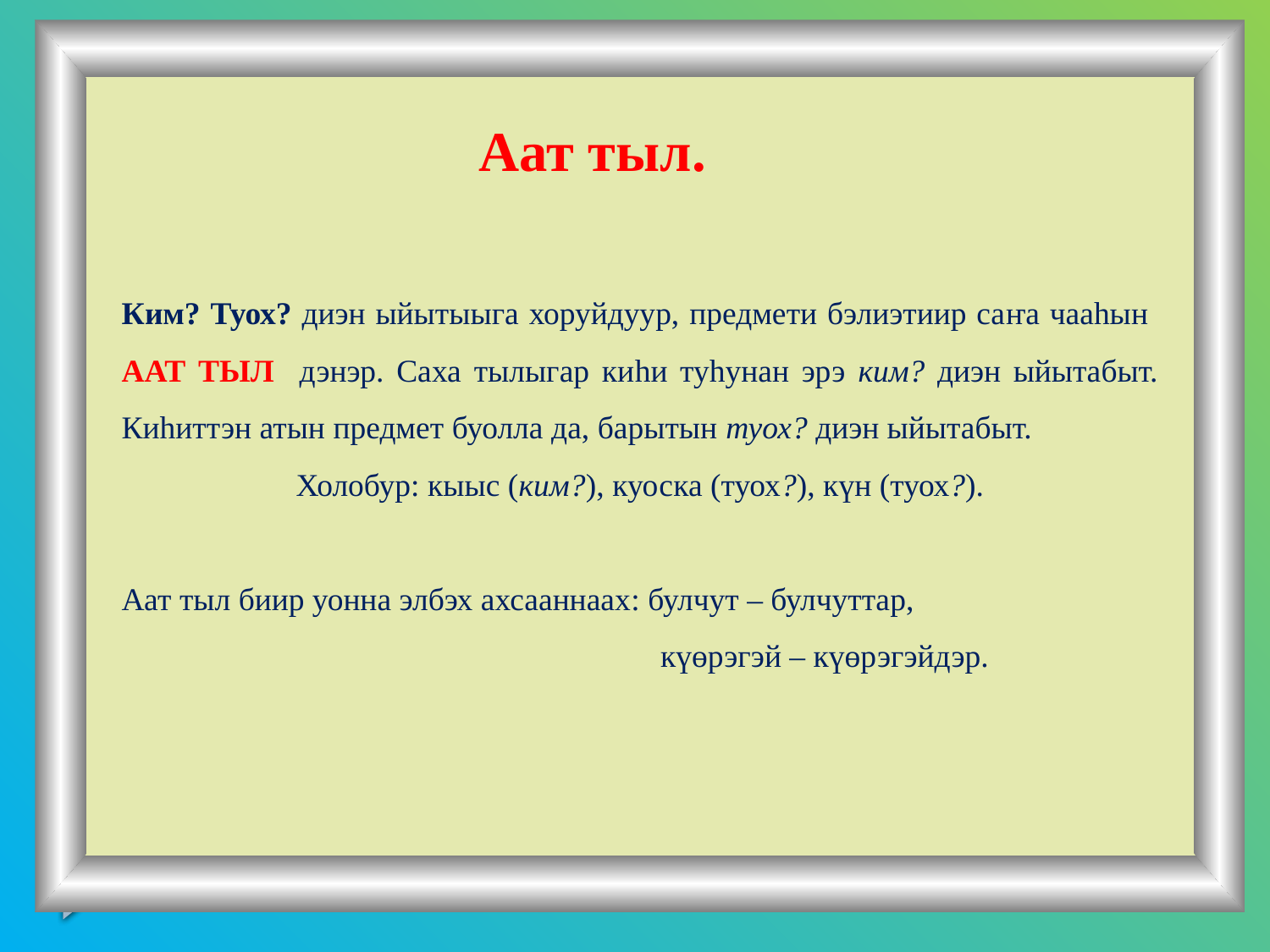

Аат тыл.
Ким? Туох? диэн ыйытыыга хоруйдуур, предмети бэлиэтиир саҥа чааһын  ААТ ТЫЛ  дэнэр. Саха тылыгар киһи туһунан эрэ ким? диэн ыйытабыт. Киһиттэн атын предмет буолла да, барытын туох? диэн ыйытабыт.
Холобур: кыыс (ким?), куоска (туох?), күн (туох?).

Аат тыл биир уонна элбэх ахсааннаах: булчут – булчуттар,
                                                                   күөрэгэй – күөрэгэйдэр.